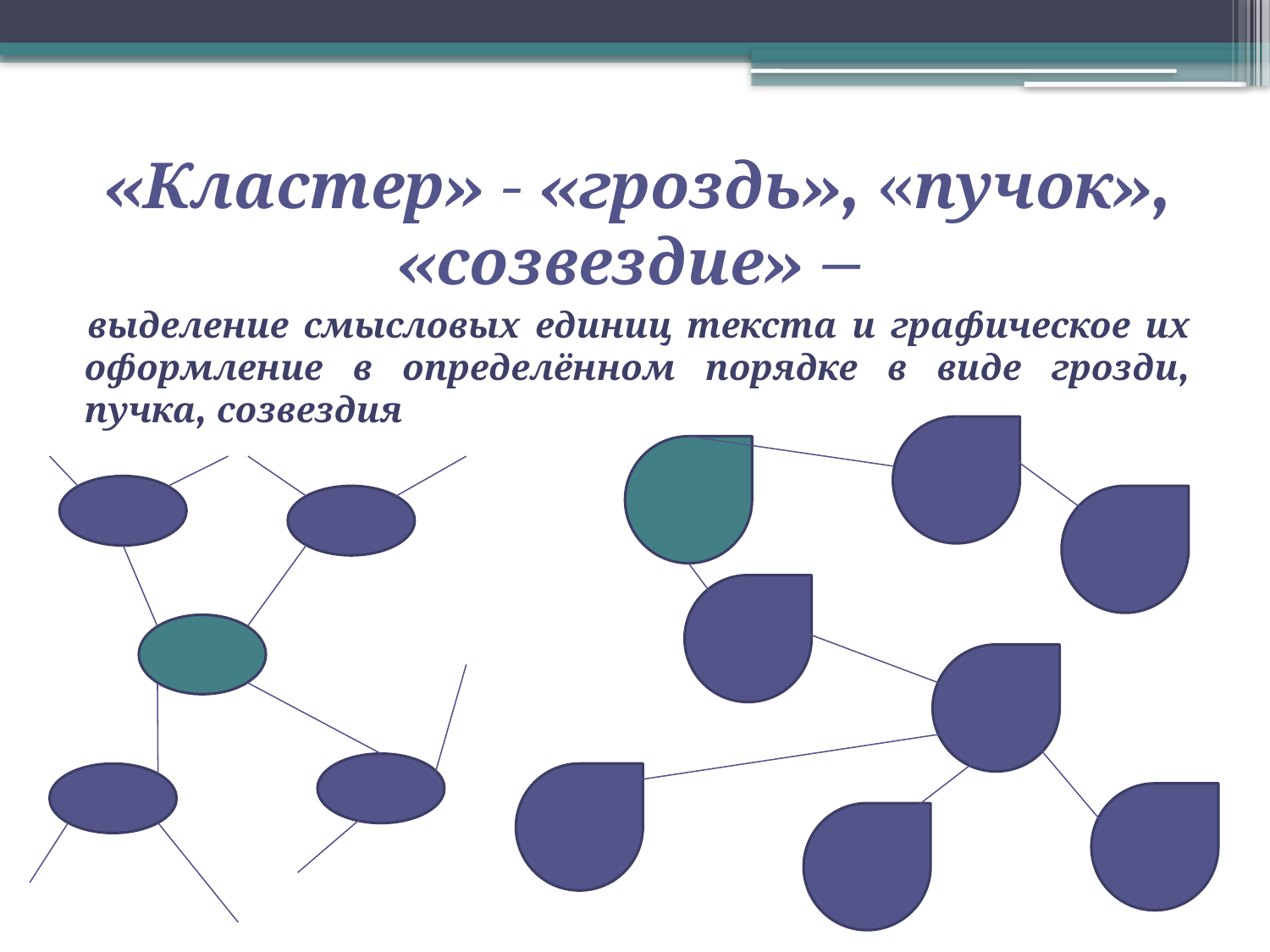

#
«Кластер» - «гроздь», «пучок», «созвездие» –
выделение смысловых единиц текста и графическое их оформление в определённом порядке в виде грозди, пучка, созвездия